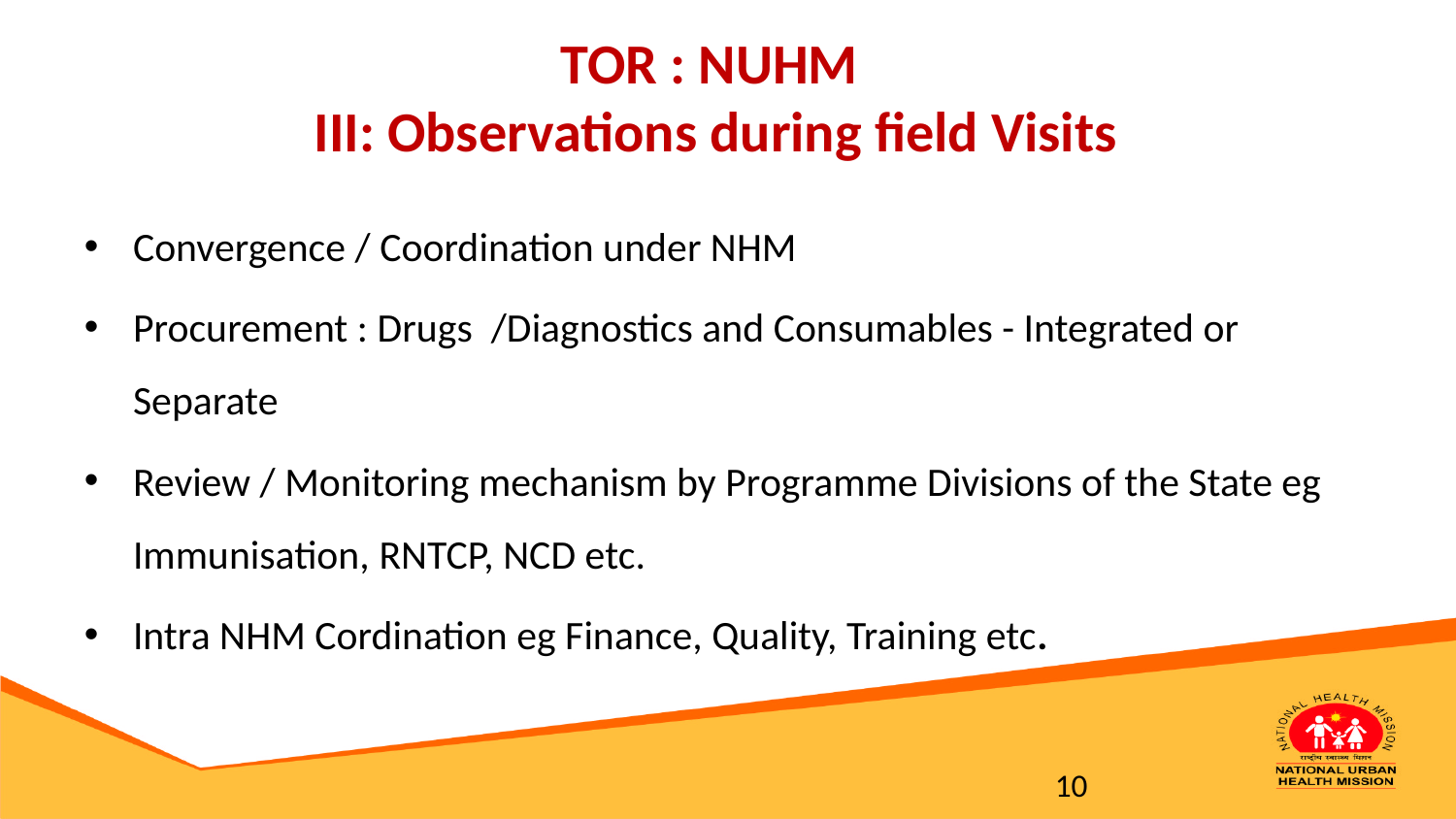

# TOR : NUHM III: Observations during field Visits
Convergence / Coordination under NHM
Procurement : Drugs  /Diagnostics and Consumables - Integrated or Separate
Review / Monitoring mechanism by Programme Divisions of the State eg Immunisation, RNTCP, NCD etc.
Intra NHM Cordination eg Finance, Quality, Training etc.

10